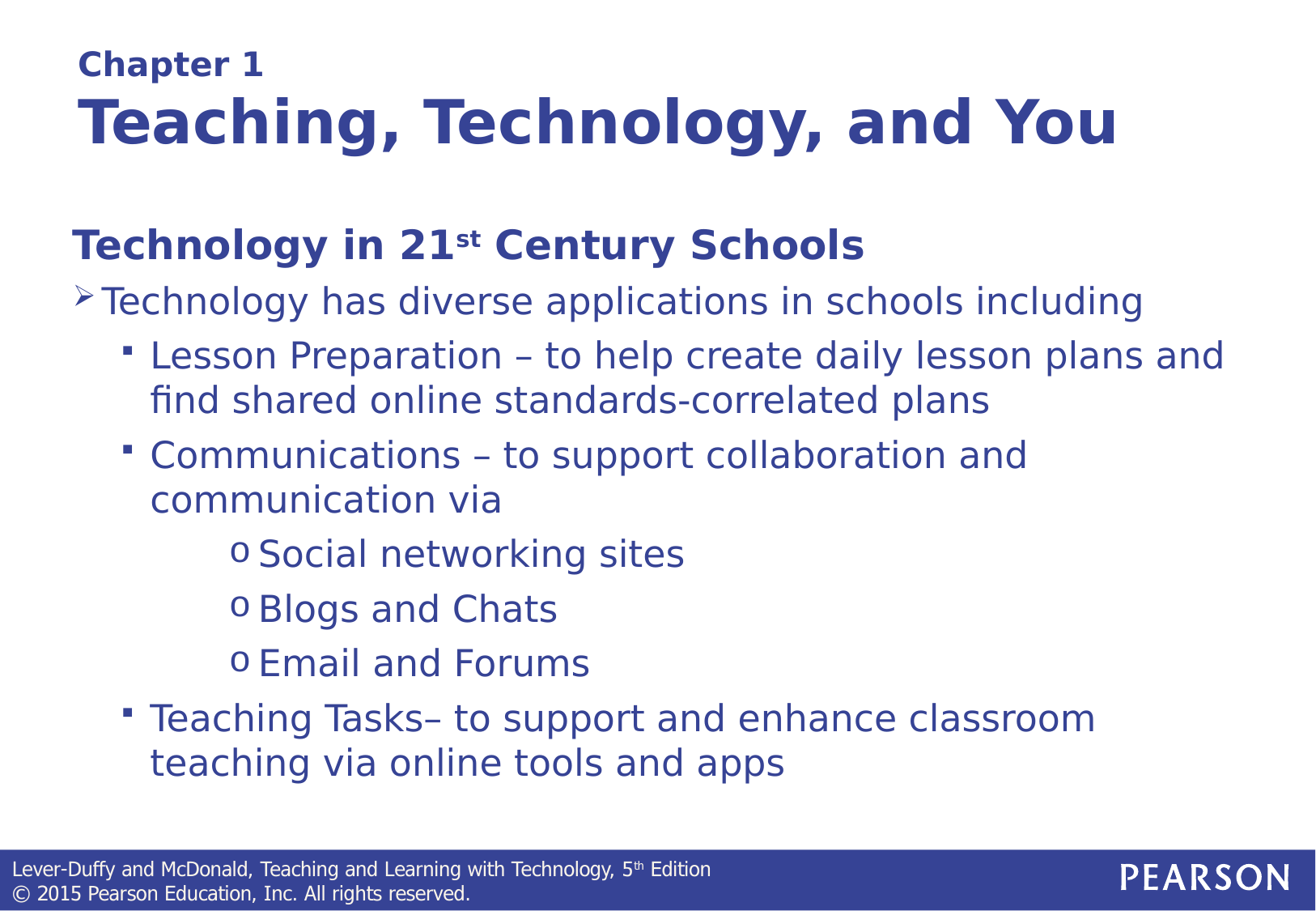

# Chapter 1 Teaching, Technology, and You
Technology in 21st Century Schools
Technology has diverse applications in schools including
Lesson Preparation – to help create daily lesson plans and find shared online standards-correlated plans
Communications – to support collaboration and communication via
Social networking sites
Blogs and Chats
Email and Forums
Teaching Tasks– to support and enhance classroom teaching via online tools and apps